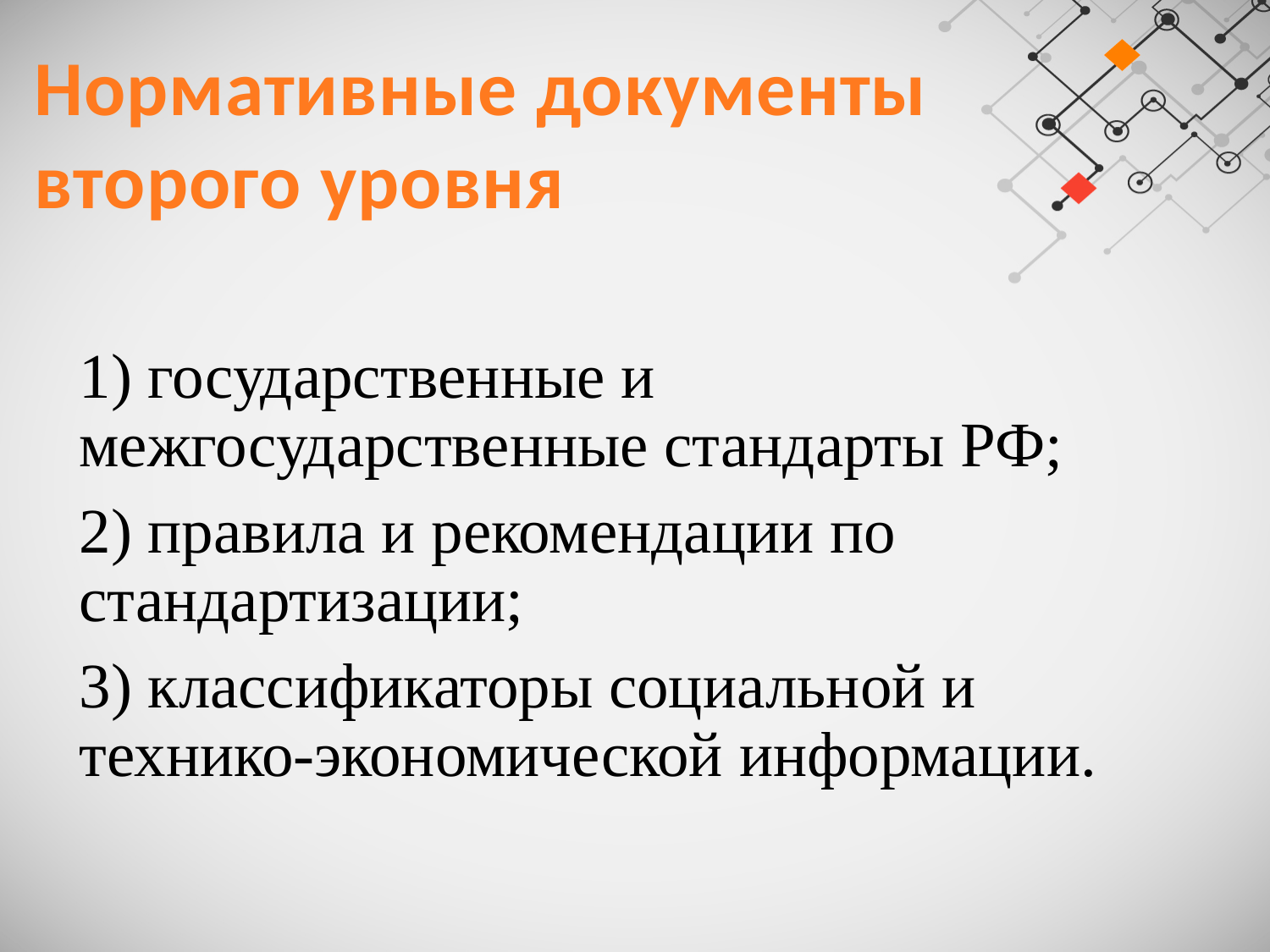

Нормативные документы
второго уровня
1) государственные и межгосударственные стандарты РФ;
2) правила и рекомендации по стандартизации;
3) классификаторы социальной и технико-экономической информации.